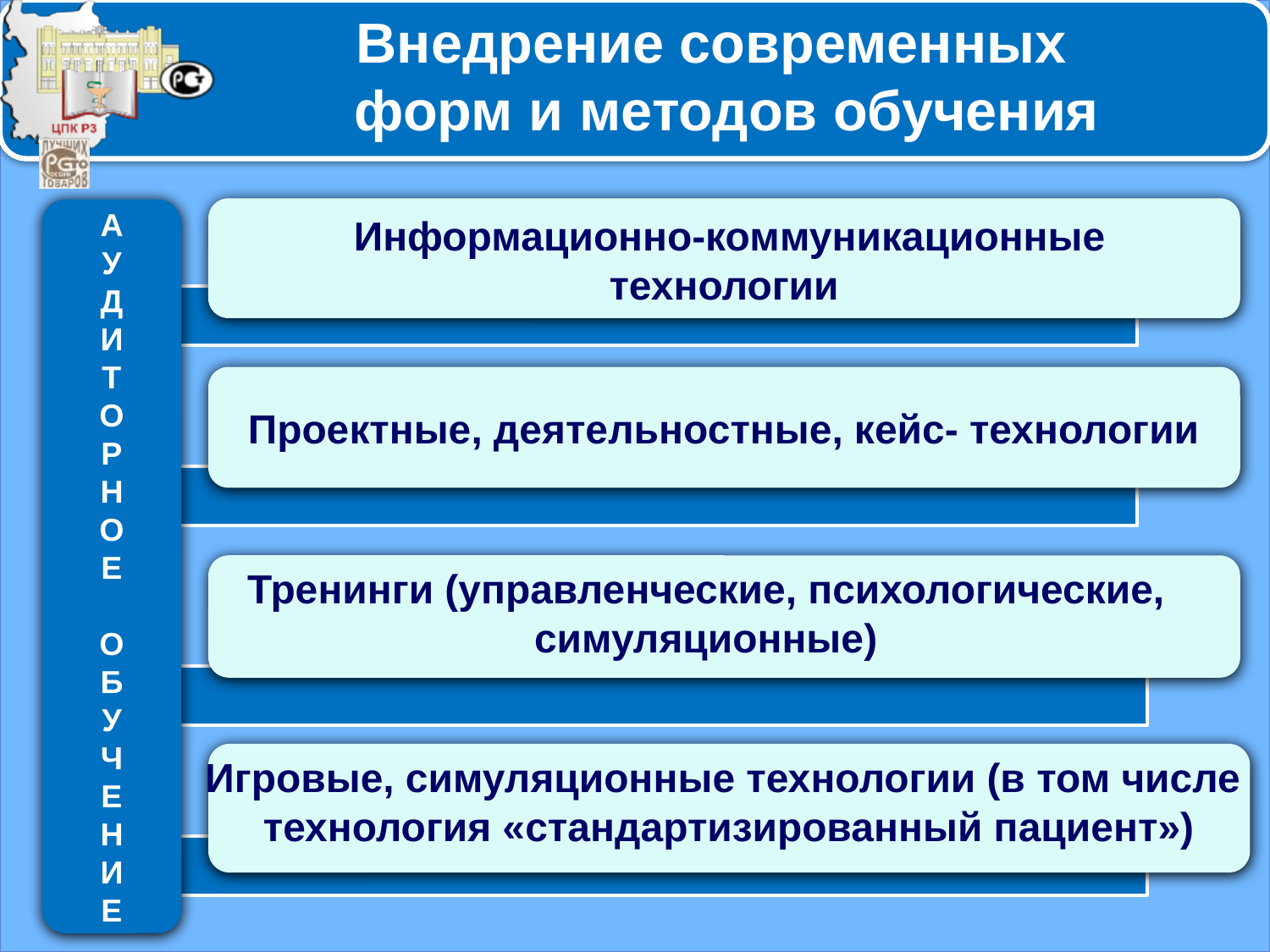

# Внедрение современных форм и методов обучения
 Информационно-коммуникационные технологии
А
У
Д
И
Т
О
Р
Н
О
Е

О
Б
У
Ч
Е
Н
И
Е

Проектные, деятельностные, кейс- технологии

 Тренинги (управленческие, психологические,  симуляционные)

Игровые, симуляционные технологии (в том числе  технология «стандартизированный пациент»)